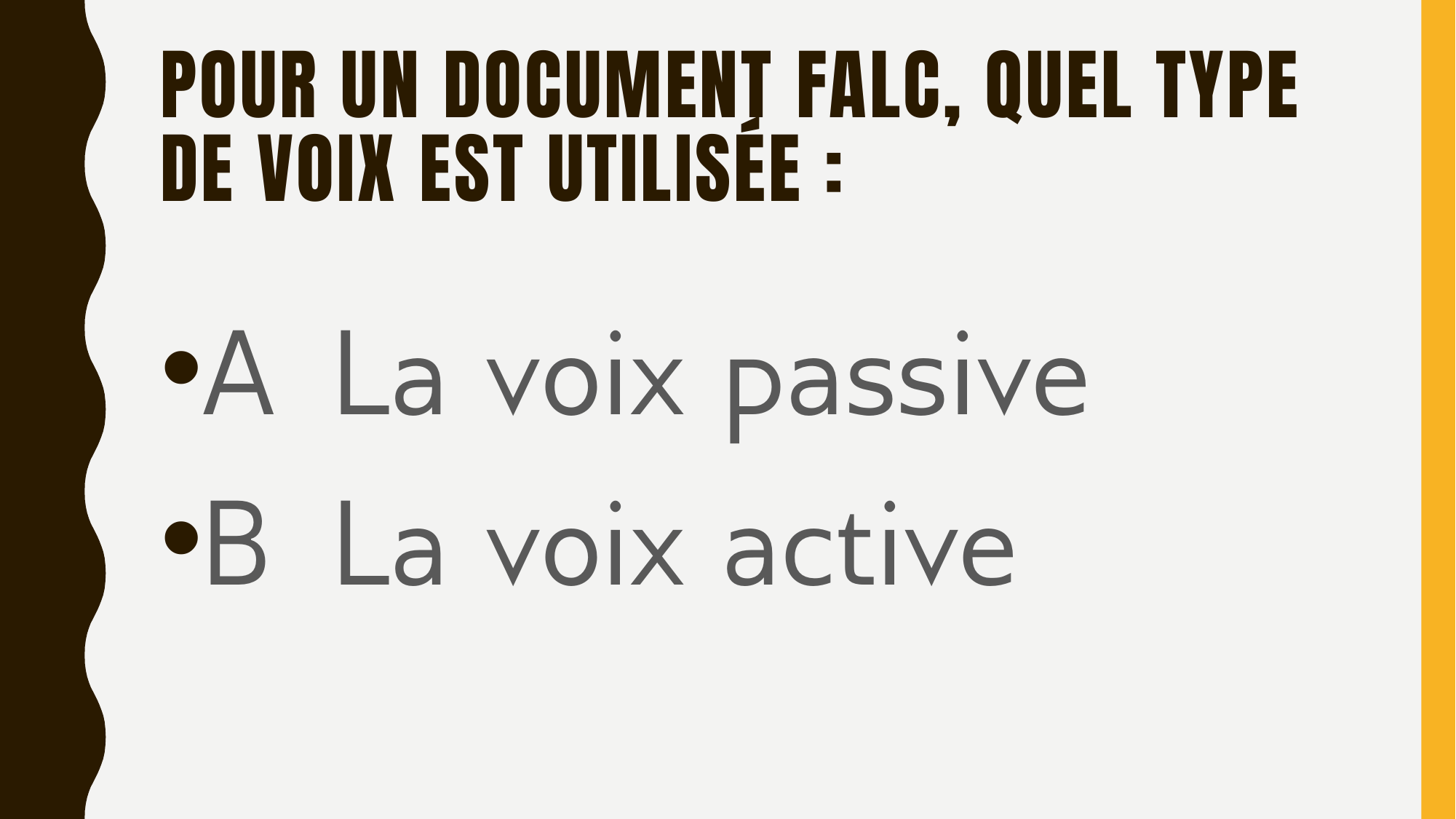

# Pour un document FALC, quel type de voix est utilisée :
A	 La voix passive
B	 La voix active